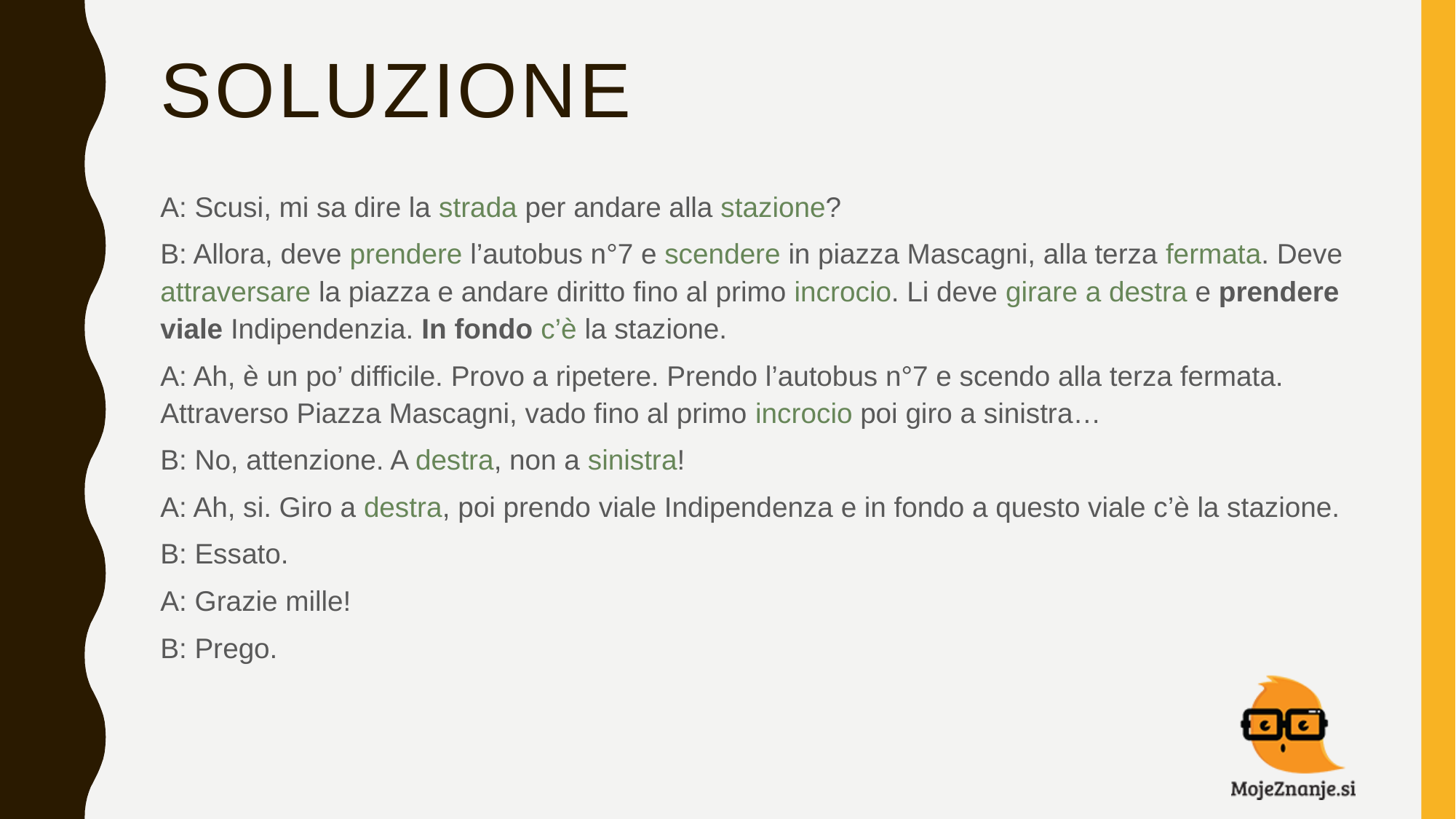

# soluzione
A: Scusi, mi sa dire la strada per andare alla stazione?
B: Allora, deve prendere l’autobus n°7 e scendere in piazza Mascagni, alla terza fermata. Deve attraversare la piazza e andare diritto fino al primo incrocio. Li deve girare a destra e prendere viale Indipendenzia. In fondo c’è la stazione.
A: Ah, è un po’ difficile. Provo a ripetere. Prendo l’autobus n°7 e scendo alla terza fermata. Attraverso Piazza Mascagni, vado fino al primo incrocio poi giro a sinistra…
B: No, attenzione. A destra, non a sinistra!
A: Ah, si. Giro a destra, poi prendo viale Indipendenza e in fondo a questo viale c’è la stazione.
B: Essato.
A: Grazie mille!
B: Prego.